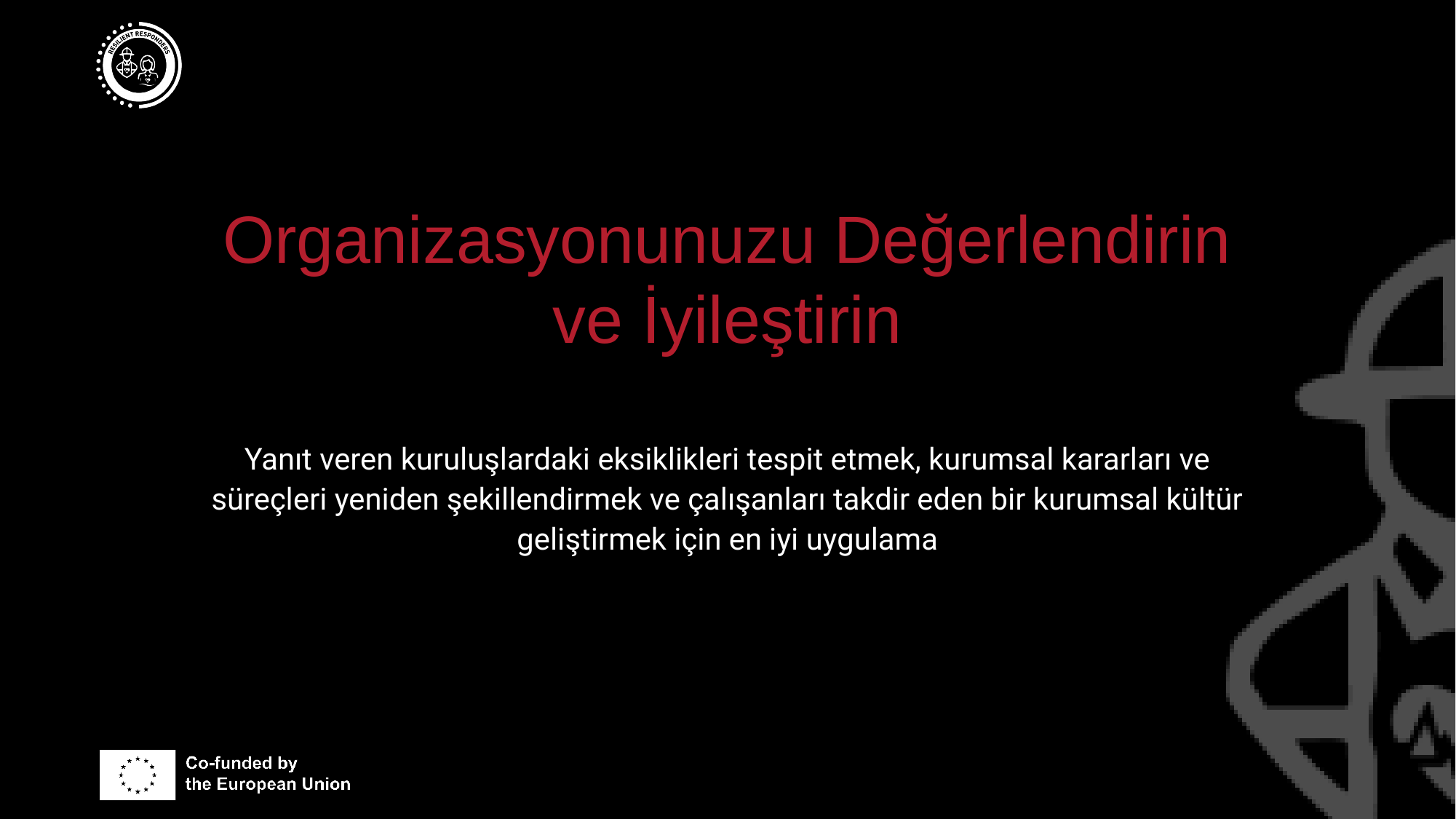

# Organizasyonunuzu Değerlendirin ve İyileştirin
Yanıt veren kuruluşlardaki eksiklikleri tespit etmek, kurumsal kararları ve süreçleri yeniden şekillendirmek ve çalışanları takdir eden bir kurumsal kültür geliştirmek için en iyi uygulama